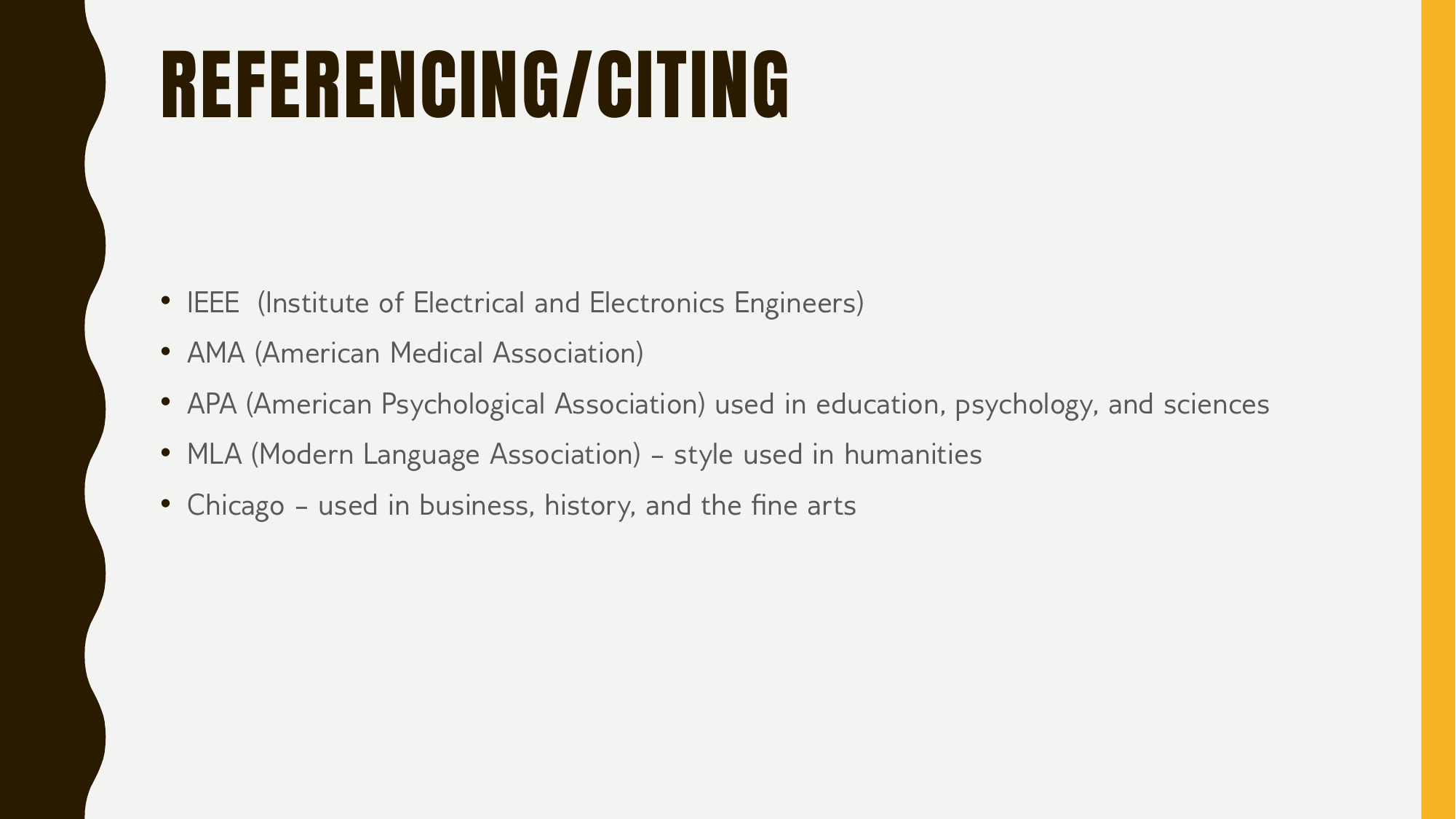

# Referencing/citing
IEEE  (Institute of Electrical and Electronics Engineers)
AMA (American Medical Association)
APA (American Psychological Association) used in education, psychology, and sciences
MLA (Modern Language Association) – style used in humanities
Chicago – used in business, history, and the fine arts